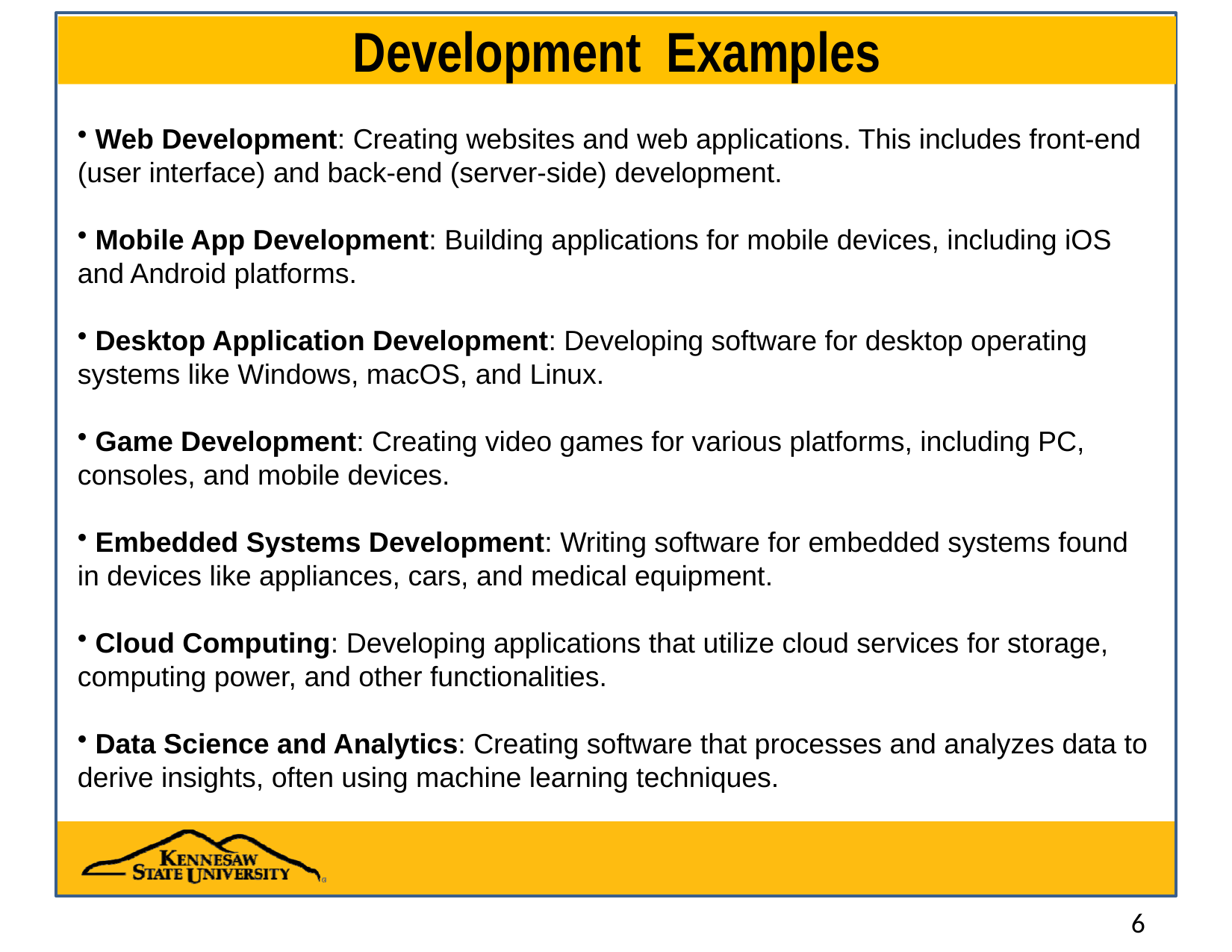

# Development  Examples
 Web Development: Creating websites and web applications. This includes front-end (user interface) and back-end (server-side) development.

 Mobile App Development: Building applications for mobile devices, including iOS and Android platforms.

 Desktop Application Development: Developing software for desktop operating systems like Windows, macOS, and Linux.

 Game Development: Creating video games for various platforms, including PC, consoles, and mobile devices.

 Embedded Systems Development: Writing software for embedded systems found in devices like appliances, cars, and medical equipment.

 Cloud Computing: Developing applications that utilize cloud services for storage, computing power, and other functionalities.

 Data Science and Analytics: Creating software that processes and analyzes data to derive insights, often using machine learning techniques.